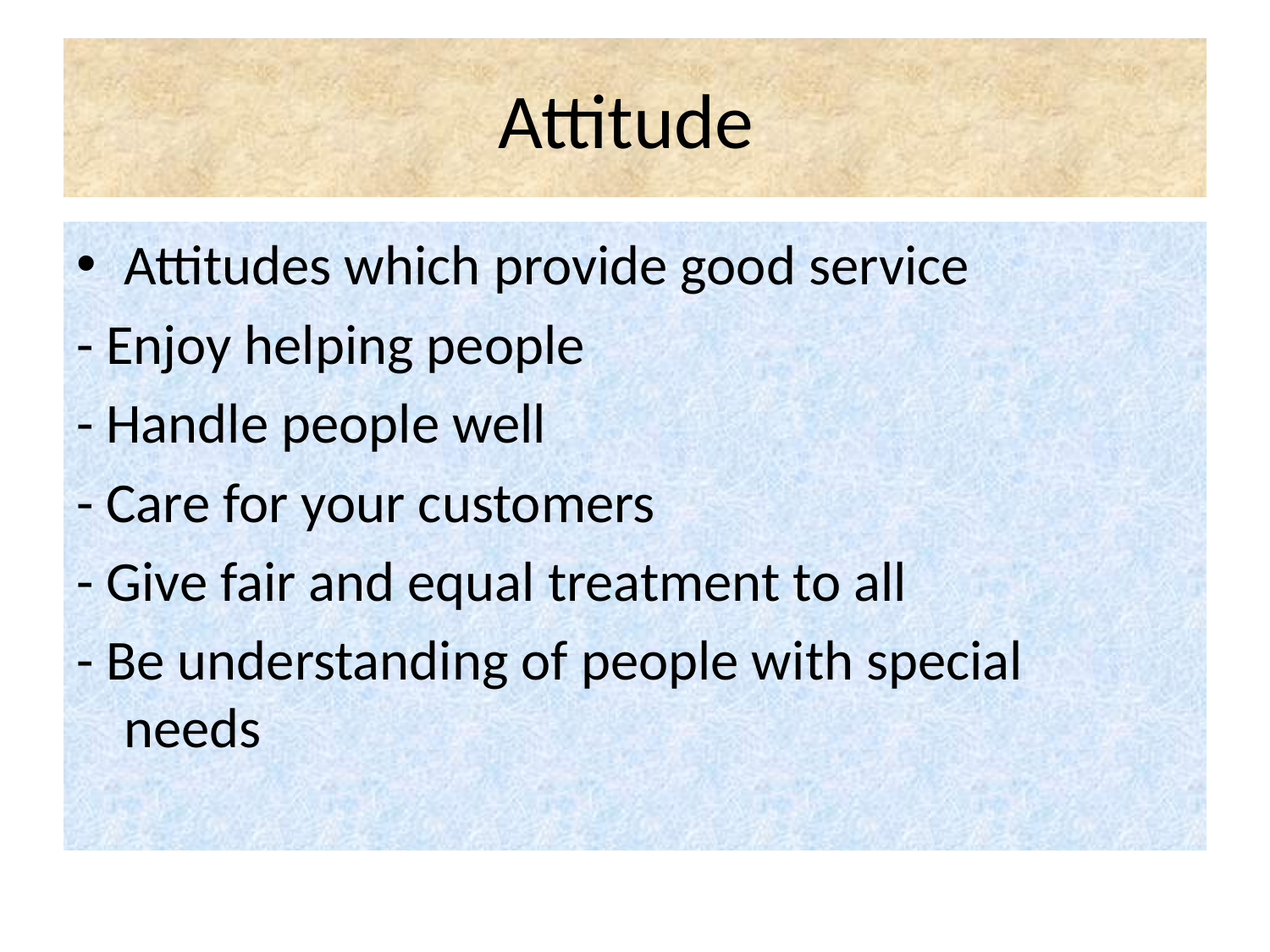

# Attitude
Attitudes which provide good service
- Enjoy helping people
- Handle people well
- Care for your customers
- Give fair and equal treatment to all
- Be understanding of people with special    needs